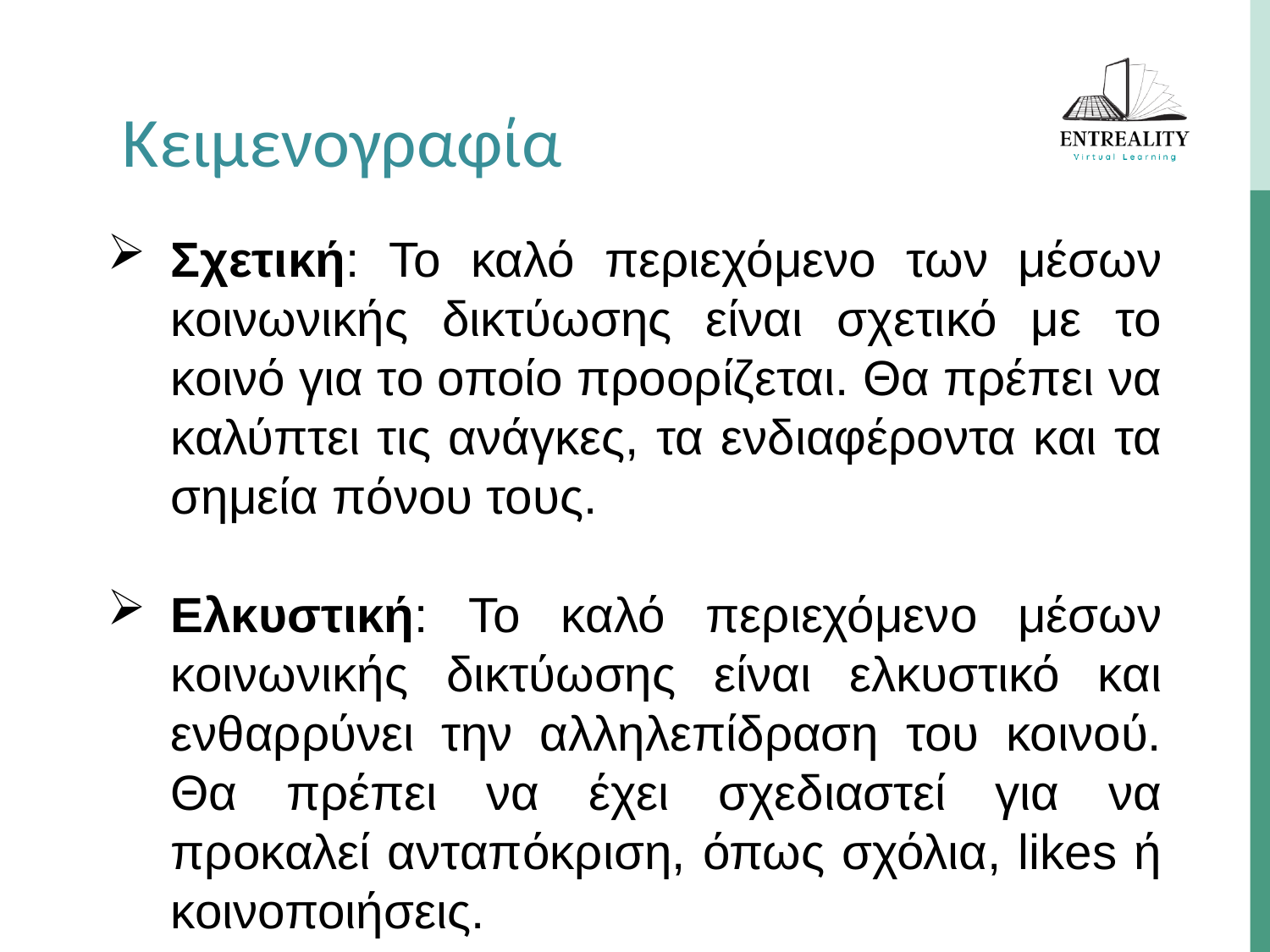

Κειμενογραφία
Σχετική: Το καλό περιεχόμενο των μέσων κοινωνικής δικτύωσης είναι σχετικό με το κοινό για το οποίο προορίζεται. Θα πρέπει να καλύπτει τις ανάγκες, τα ενδιαφέροντα και τα σημεία πόνου τους.

Ελκυστική: Το καλό περιεχόμενο μέσων κοινωνικής δικτύωσης είναι ελκυστικό και ενθαρρύνει την αλληλεπίδραση του κοινού. Θα πρέπει να έχει σχεδιαστεί για να προκαλεί ανταπόκριση, όπως σχόλια, likes ή κοινοποιήσεις.